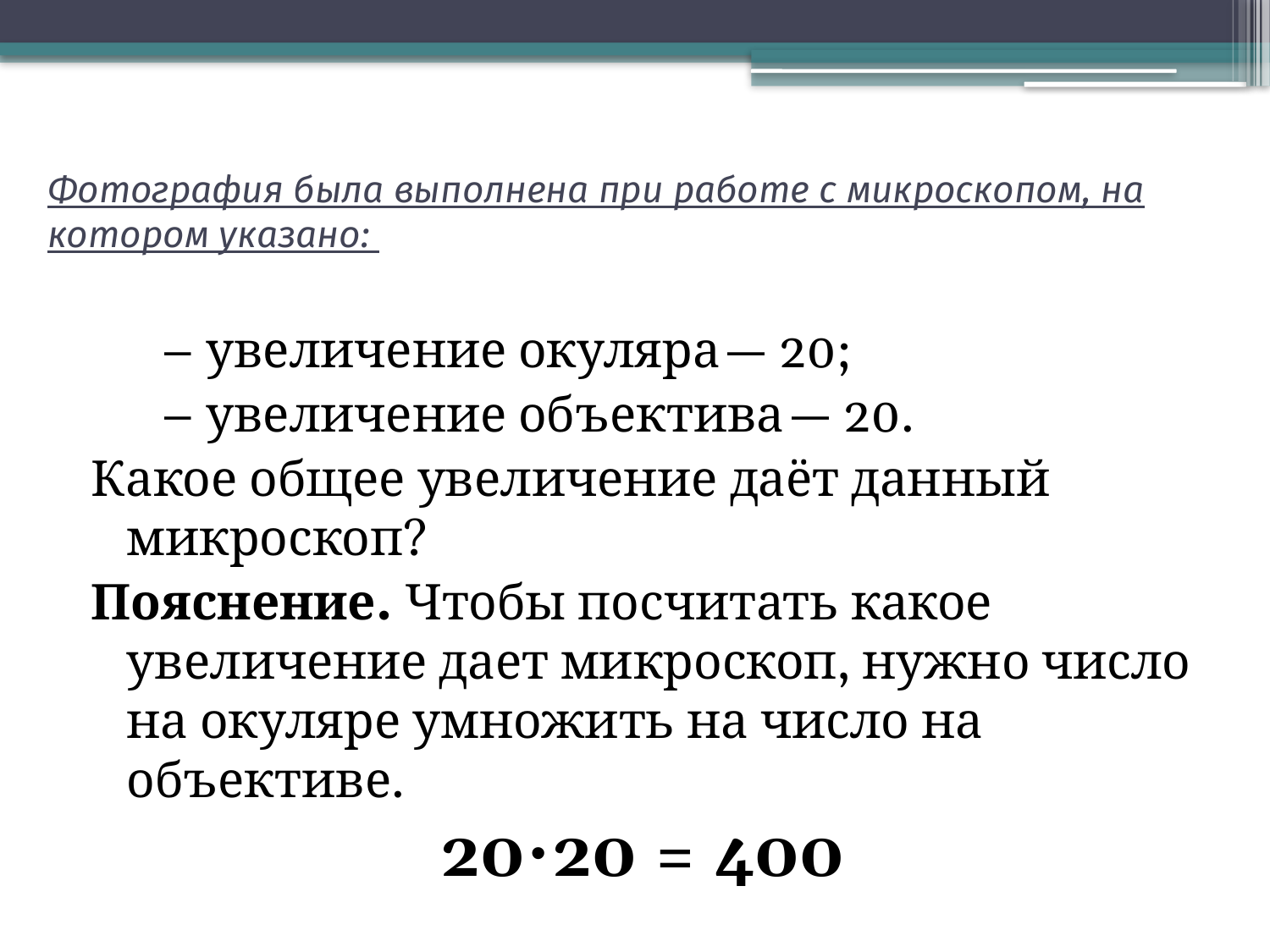

# Фотография была выполнена при работе с микроскопом, на котором указано:
      – увеличение окуляра  — 20;
      – увеличение объектива  — 20.
Какое общее увеличение даёт данный микроскоп?
Пояснение. Чтобы посчитать какое увеличение дает микроскоп, нужно число на окуляре умножить на число на объективе.
20 · 20 = 400